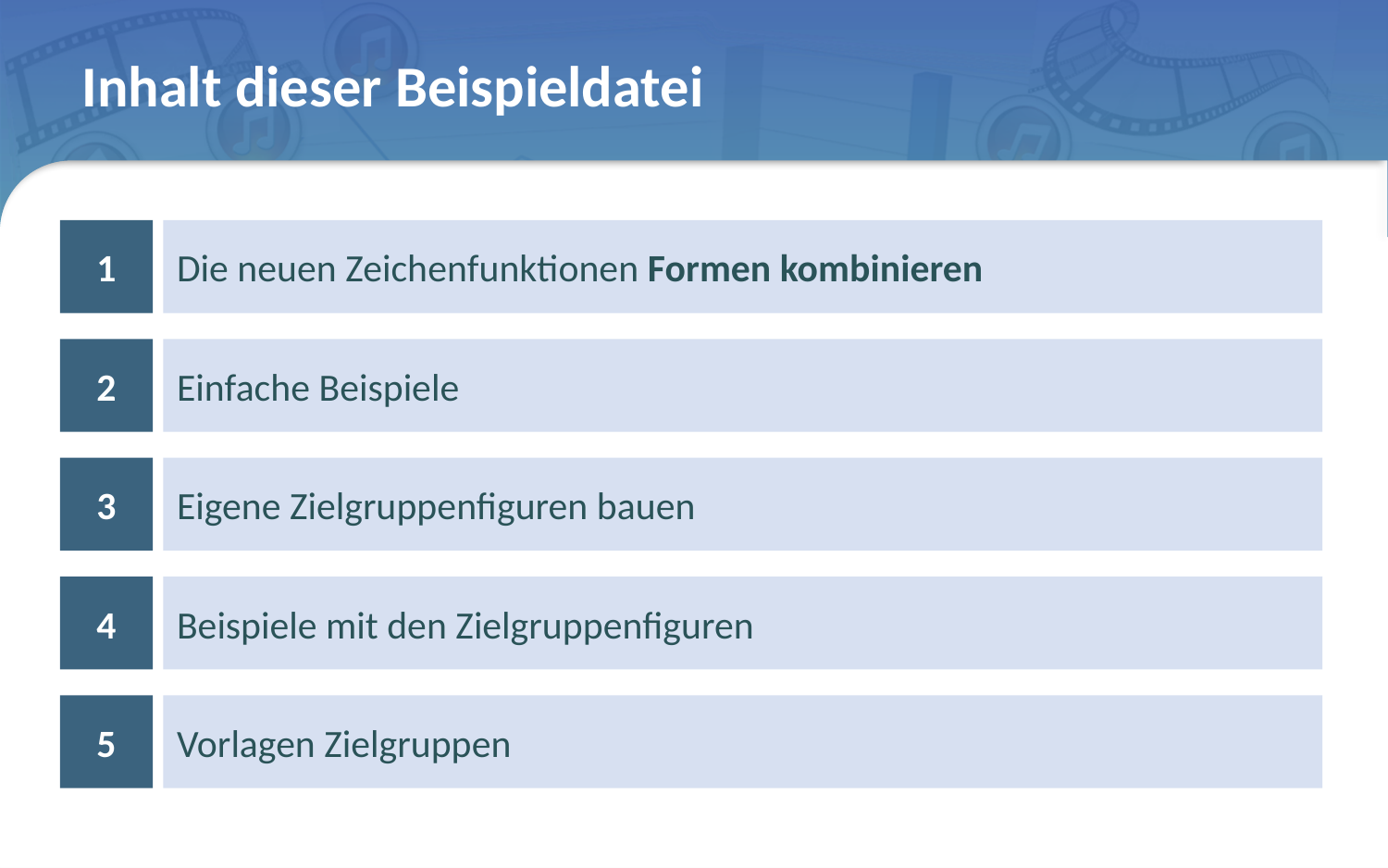

# Inhalt dieser Beispieldatei
1
Die neuen Zeichenfunktionen Formen kombinieren
2
Einfache Beispiele
3
Eigene Zielgruppenfiguren bauen
4
Beispiele mit den Zielgruppenfiguren
5
Vorlagen Zielgruppen